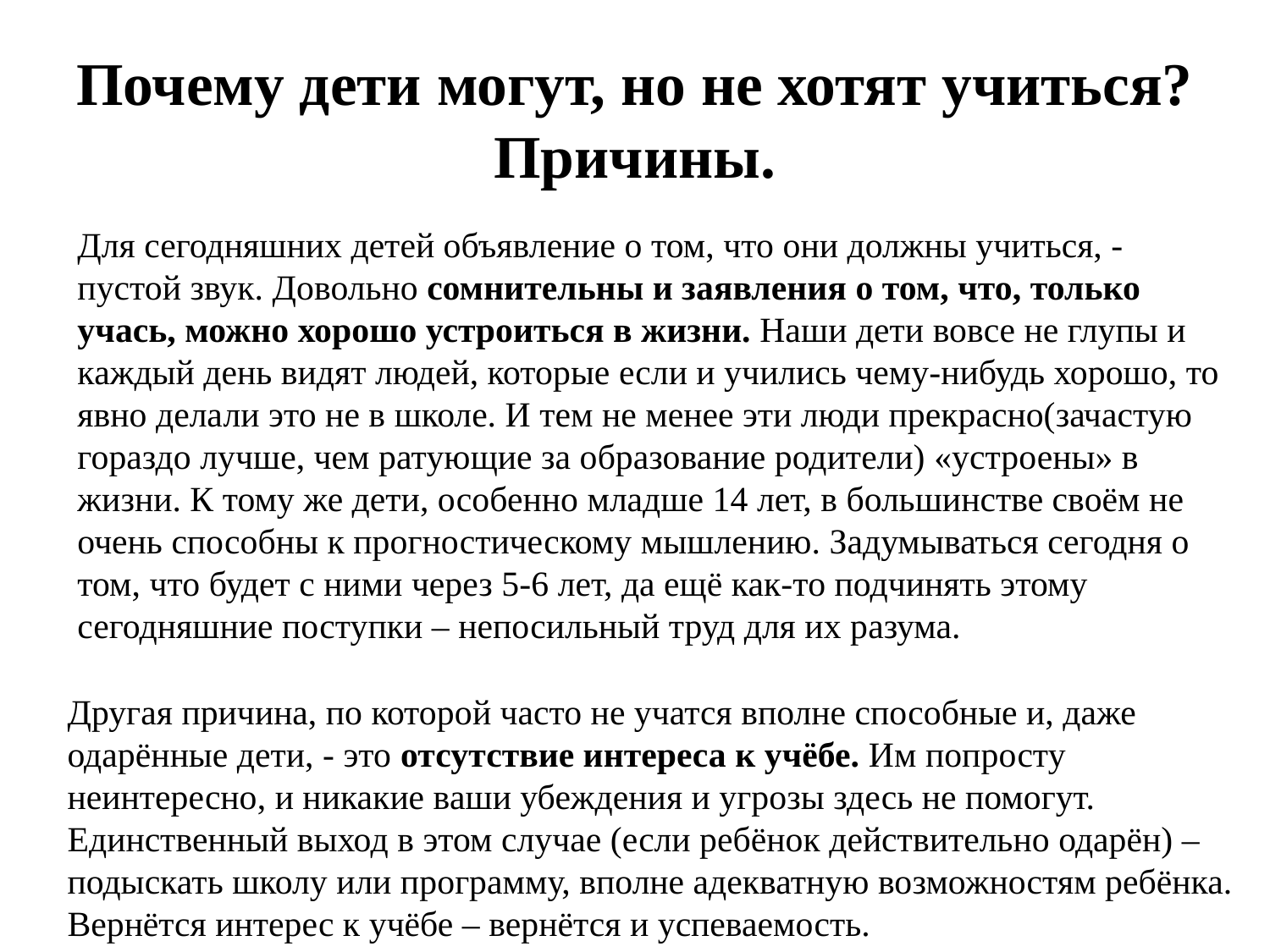

# Почему дети могут, но не хотят учиться? Причины.
Для сегодняшних детей объявление о том, что они должны учиться, - пустой звук. Довольно сомнительны и заявления о том, что, только учась, можно хорошо устроиться в жизни. Наши дети вовсе не глупы и каждый день видят людей, которые если и учились чему-нибудь хорошо, то явно делали это не в школе. И тем не менее эти люди прекрасно(зачастую гораздо лучше, чем ратующие за образование родители) «устроены» в жизни. К тому же дети, особенно младше 14 лет, в большинстве своём не очень способны к прогностическому мышлению. Задумываться сегодня о том, что будет с ними через 5-6 лет, да ещё как-то подчинять этому сегодняшние поступки – непосильный труд для их разума.
Другая причина, по которой часто не учатся вполне способные и, даже одарённые дети, - это отсутствие интереса к учёбе. Им попросту неинтересно, и никакие ваши убеждения и угрозы здесь не помогут. Единственный выход в этом случае (если ребёнок действительно одарён) – подыскать школу или программу, вполне адекватную возможностям ребёнка. Вернётся интерес к учёбе – вернётся и успеваемость.